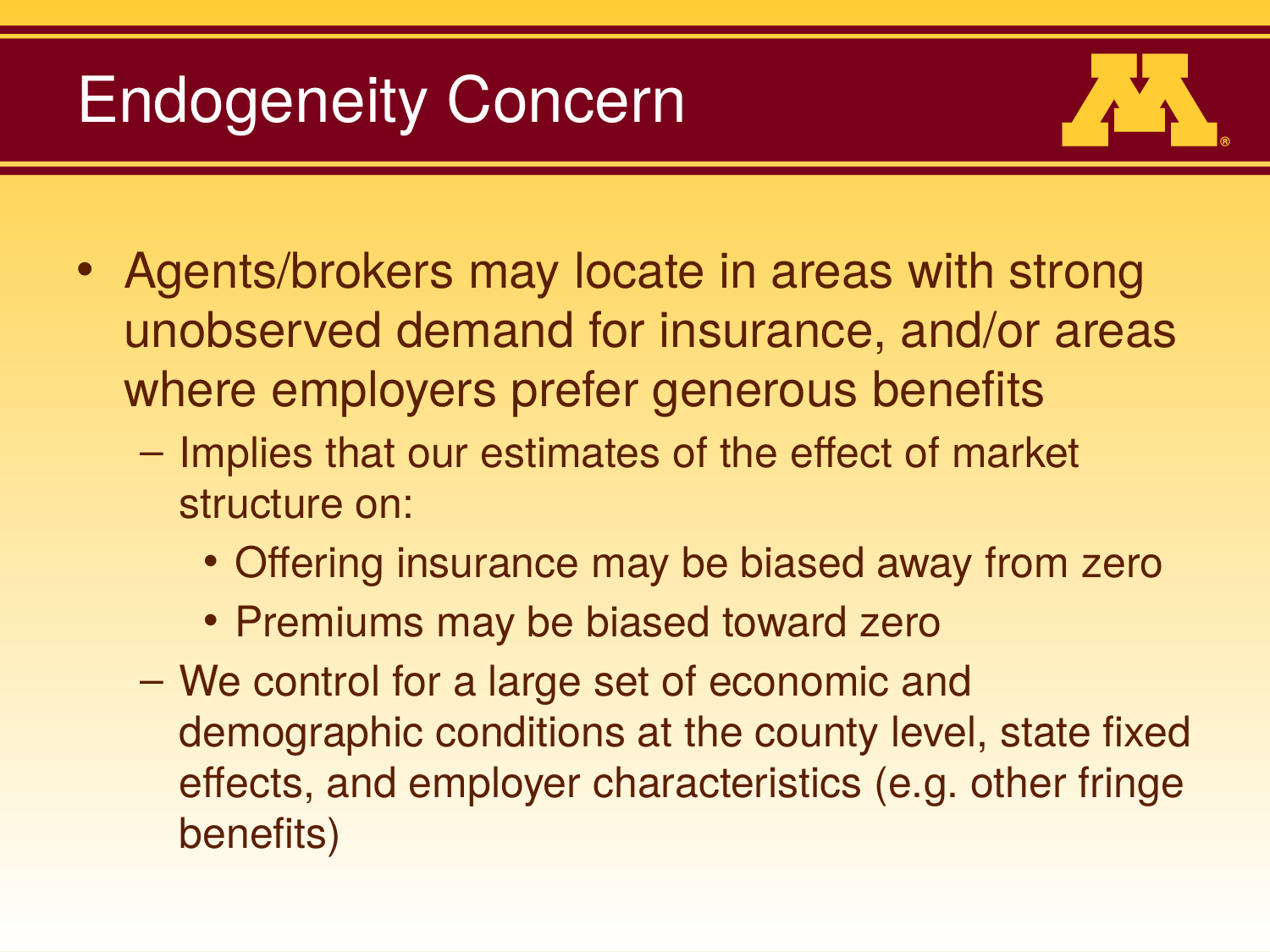

# Endogeneity Concern
Agents/brokers may locate in areas with strong unobserved demand for insurance, and/or areas where employers prefer generous benefits
Implies that our estimates of the effect of market structure on:
Offering insurance may be biased away from zero
Premiums may be biased toward zero
We control for a large set of economic and demographic conditions at the county level, state fixed effects, and employer characteristics (e.g. other fringe benefits)